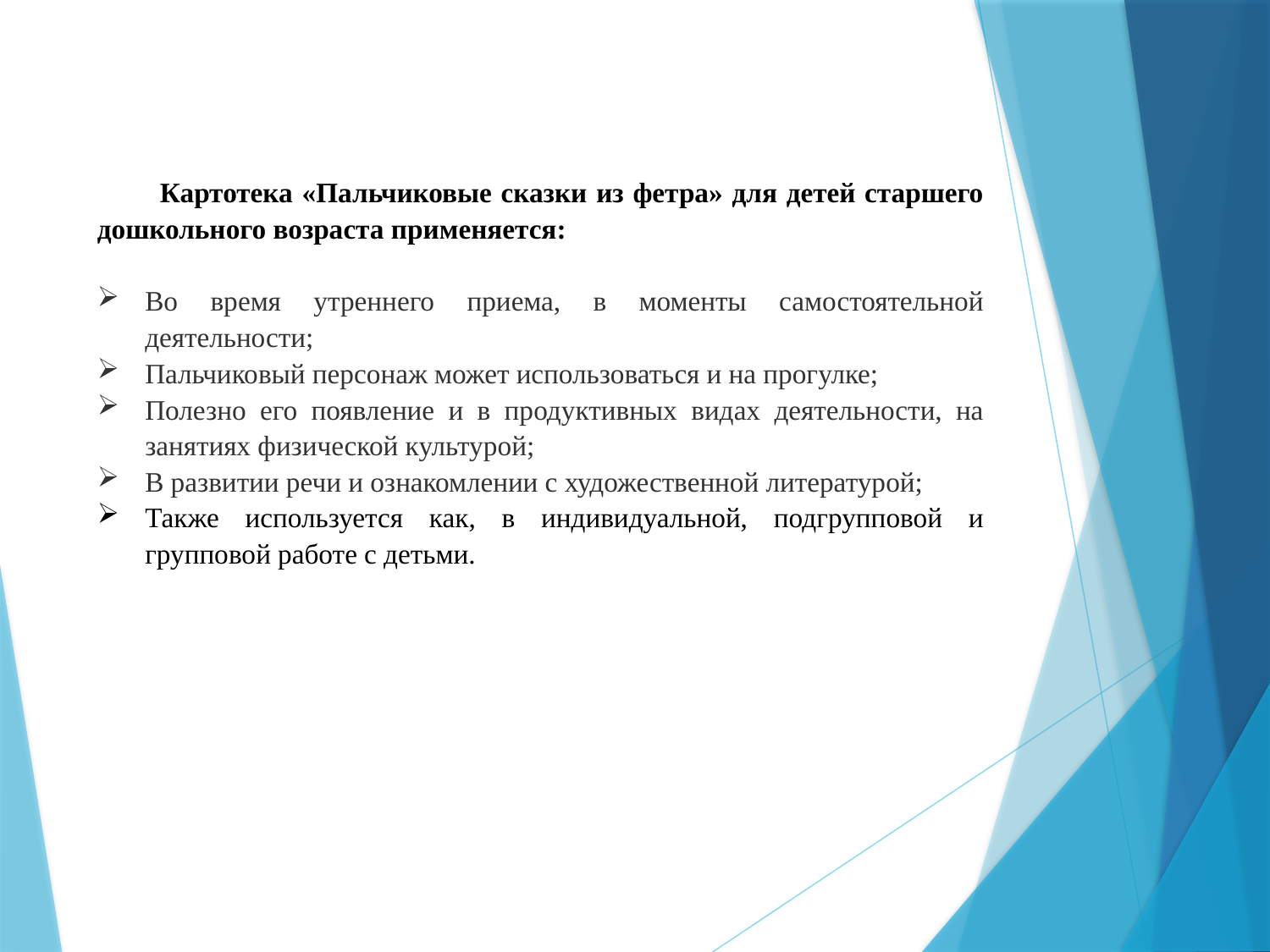

Картотека «Пальчиковые сказки из фетра» для детей старшего дошкольного возраста применяется:

Во время утреннего приема, в моменты самостоятельной деятельности;
Пальчиковый персонаж может использоваться и на прогулке;
Полезно его появление и в продуктивных видах деятельности, на занятиях физической культурой;
В развитии речи и ознакомлении с художественной литературой;
Также используется как, в индивидуальной, подгрупповой и групповой работе с детьми.